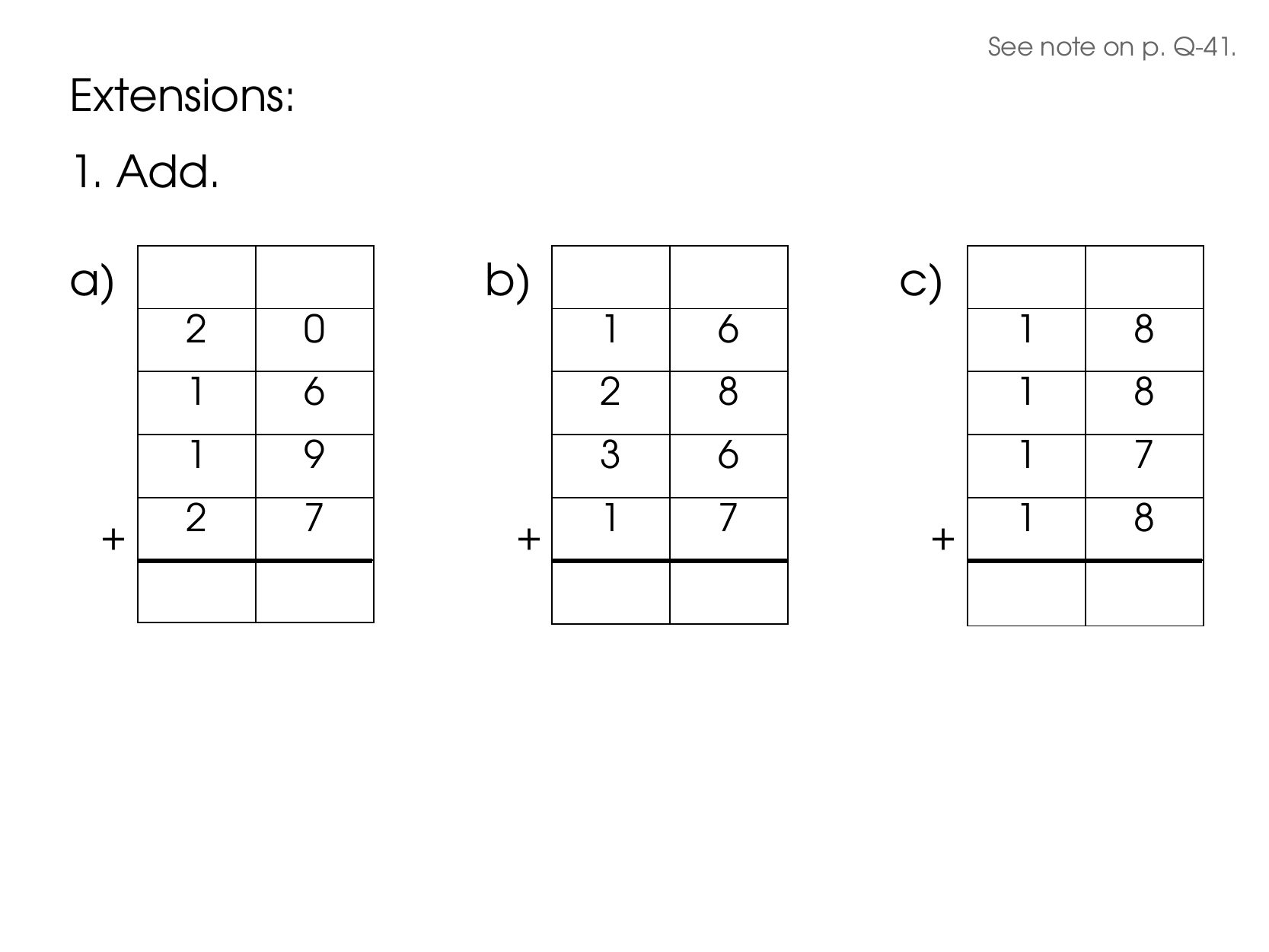

See note on p. Q-41.
Extensions:
1. Add.
a)
+
b)
+
c)
+
|  |  |
| --- | --- |
| 2 | 0 |
| 1 | 6 |
| 1 | 9 |
| 2 | 7 |
|  |  |
|  |  |
| --- | --- |
| 1 | 6 |
| 2 | 8 |
| 3 | 6 |
| 1 | 7 |
|  |  |
|  |  |
| --- | --- |
| 1 | 8 |
| 1 | 8 |
| 1 | 7 |
| 1 | 8 |
|  |  |